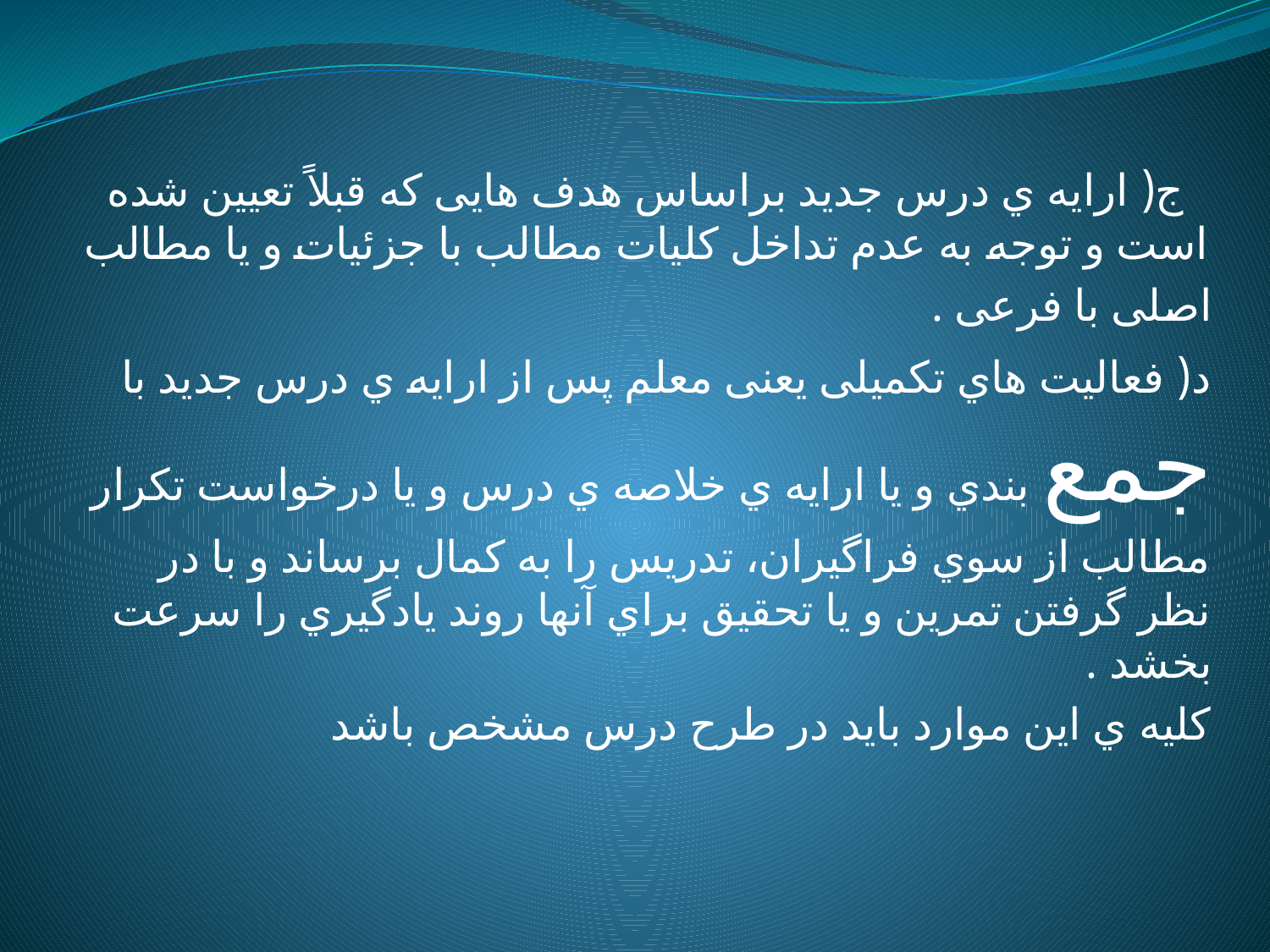

#
ج( ارایه ي درس جدید براساس هدف هایی که قبلاً تعیین شده است و توجه به عدم تداخل کلیات مطالب با جزئیات و یا مطالب
اصلی با فرعی .
د( فعالیت هاي تکمیلی یعنی معلم پس از ارایه ي درس جدید با جمع بندي و یا ارایه ي خلاصه ي درس و یا درخواست تکرار
مطالب از سوي فراگیران، تدریس را به کمال برساند و با در نظر گرفتن تمرین و یا تحقیق براي آنها روند یادگیري را سرعت بخشد .
کلیه ي این موارد باید در طرح درس مشخص باشد